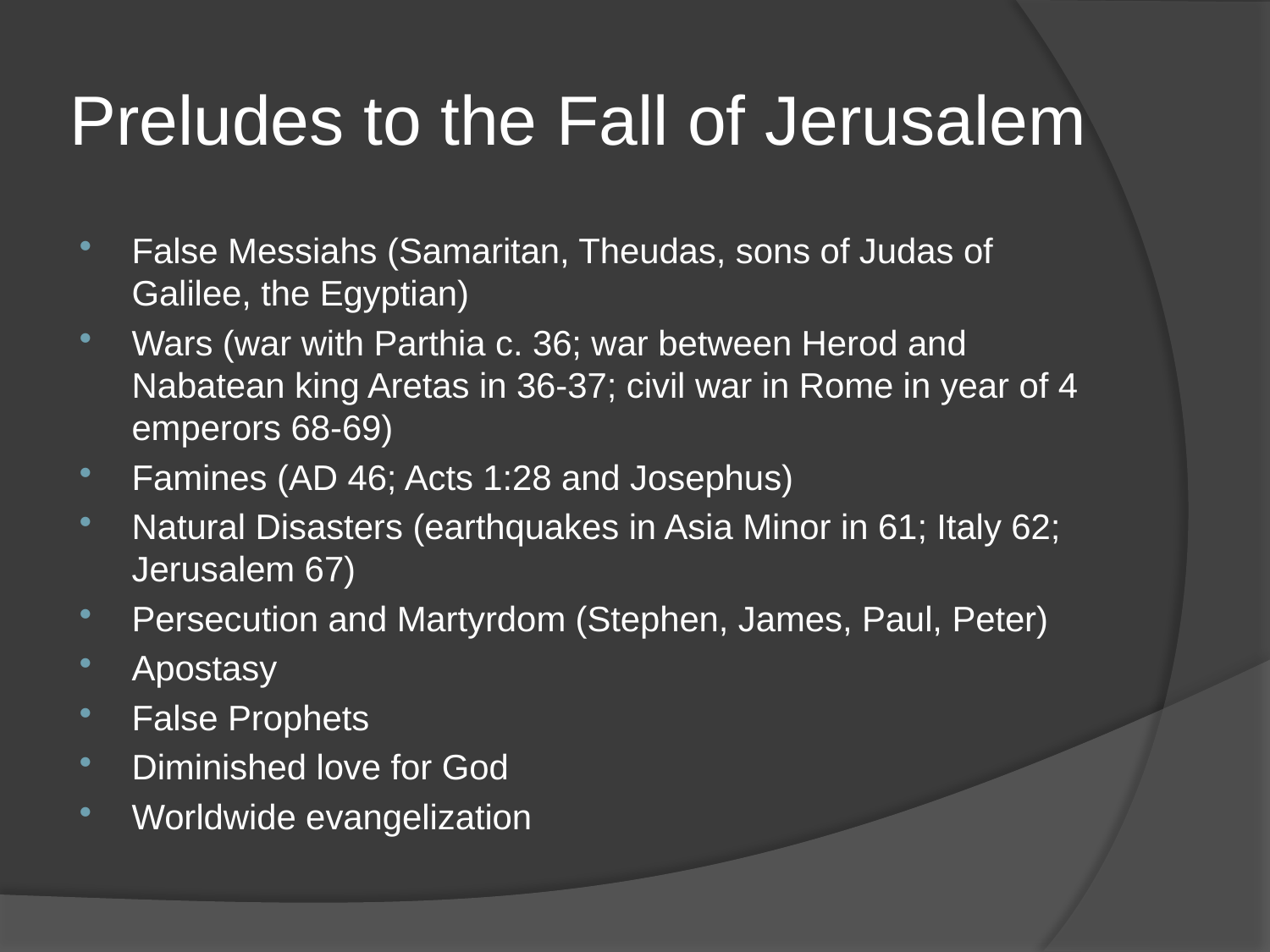

# Preludes to the Fall of Jerusalem
False Messiahs (Samaritan, Theudas, sons of Judas of Galilee, the Egyptian)
Wars (war with Parthia c. 36; war between Herod and Nabatean king Aretas in 36-37; civil war in Rome in year of 4 emperors 68-69)
Famines (AD 46; Acts 1:28 and Josephus)
Natural Disasters (earthquakes in Asia Minor in 61; Italy 62; Jerusalem 67)
Persecution and Martyrdom (Stephen, James, Paul, Peter)
Apostasy
False Prophets
Diminished love for God
Worldwide evangelization